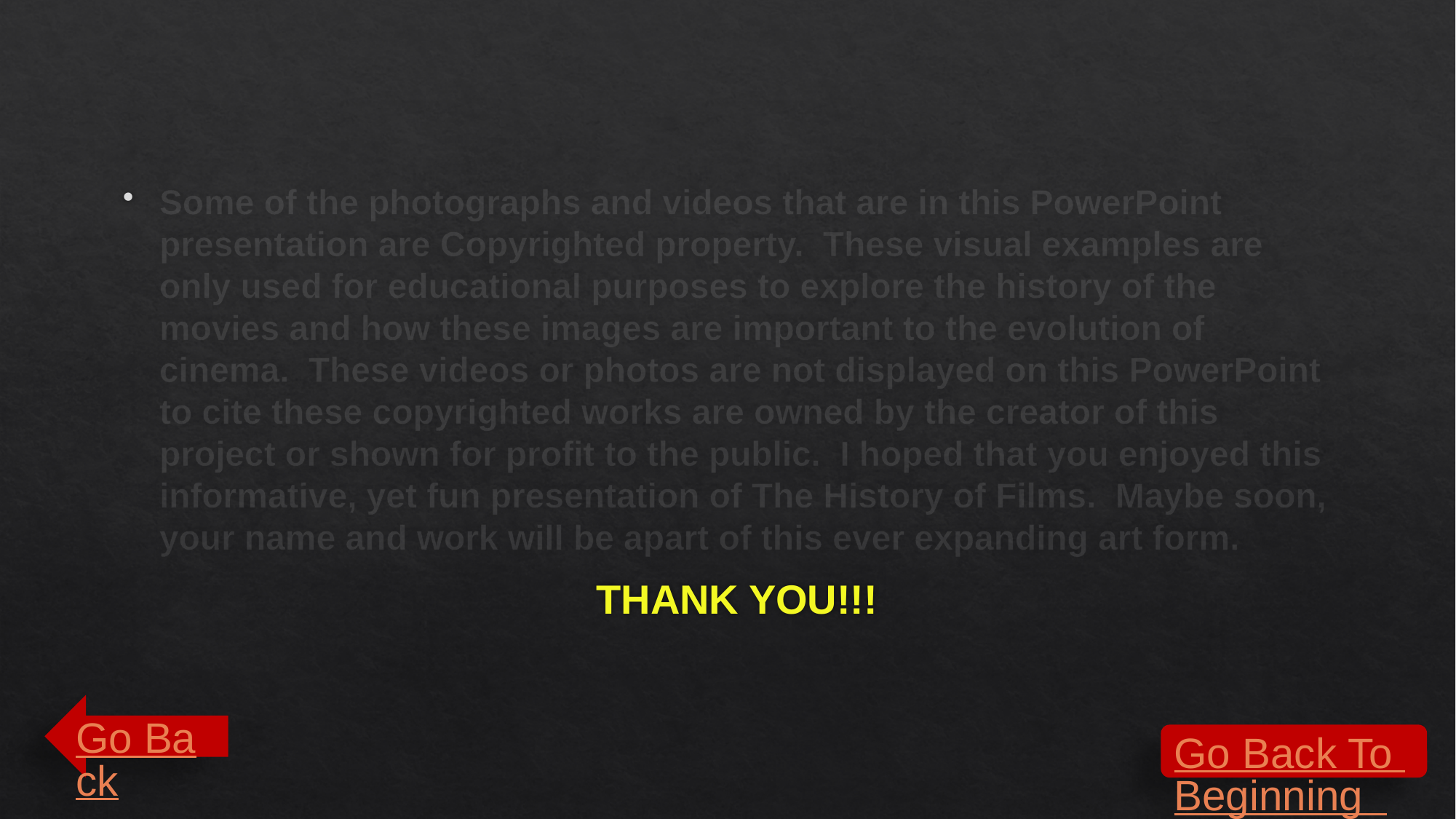

Some of the photographs and videos that are in this PowerPoint presentation are Copyrighted property.  These visual examples are only used for educational purposes to explore the history of the movies and how these images are important to the evolution of cinema.  These videos or photos are not displayed on this PowerPoint to cite these copyrighted works are owned by the creator of this project or shown for profit to the public.  I hoped that you enjoyed this informative, yet fun presentation of The History of Films.  Maybe soon, your name and work will be apart of this ever expanding art form.
                                                 THANK YOU!!!
Go Back
Go Back To Beginning